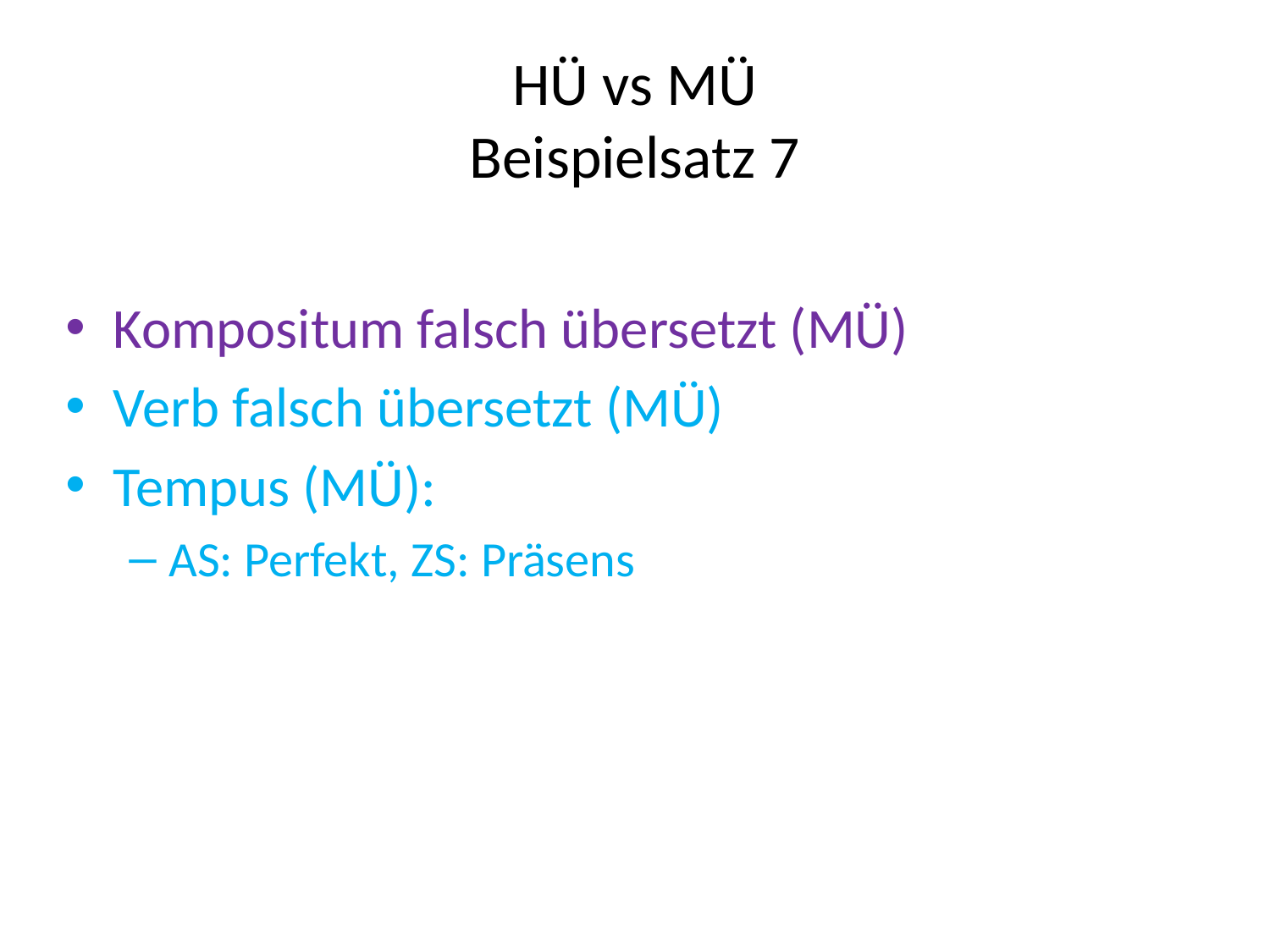

# HÜ vs MÜ Beispielsatz 7
Kompositum falsch übersetzt (MÜ)
Verb falsch übersetzt (MÜ)
Tempus (MÜ):
AS: Perfekt, ZS: Präsens